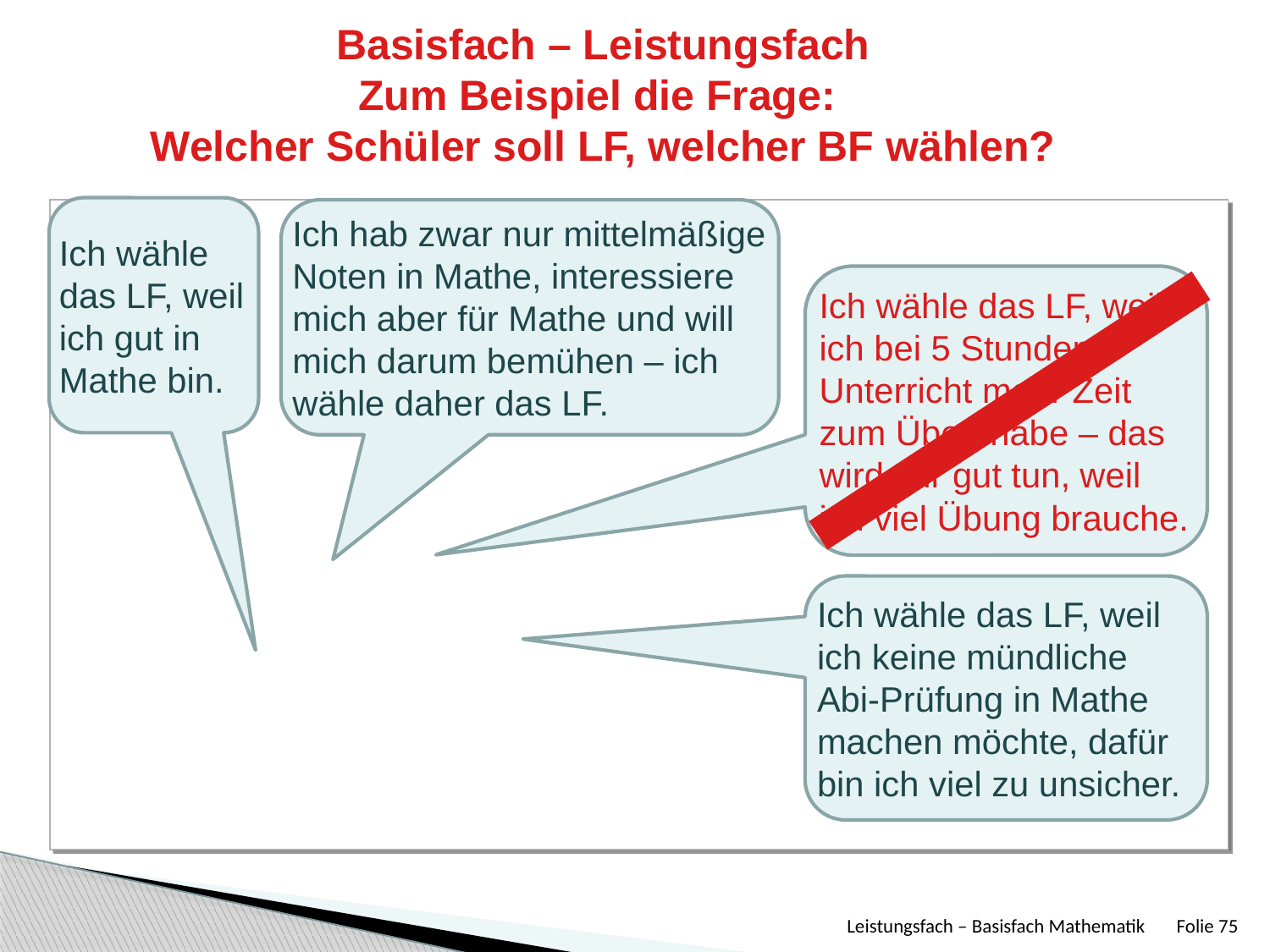

Basisfach – Leistungsfach
Zum Beispiel die Frage:
Welcher Schüler soll LF, welcher BF wählen?
Ich wähle das LF, weil ich gut in Mathe bin.
Ich hab zwar nur mittelmäßige Noten in Mathe, interessiere mich aber für Mathe und will mich darum bemühen – ich wähle daher das LF.

Ich wähle das LF, weil ich bei 5 Stunden Unterricht mehr Zeit zum Üben habe – das wird mir gut tun, weil ich viel Übung brauche.
Ich wähle das LF, weil ich keine mündliche Abi-Prüfung in Mathe machen möchte, dafür bin ich viel zu unsicher.
LF
LF

Leistungsfach – Basisfach Mathematik
Folie 75